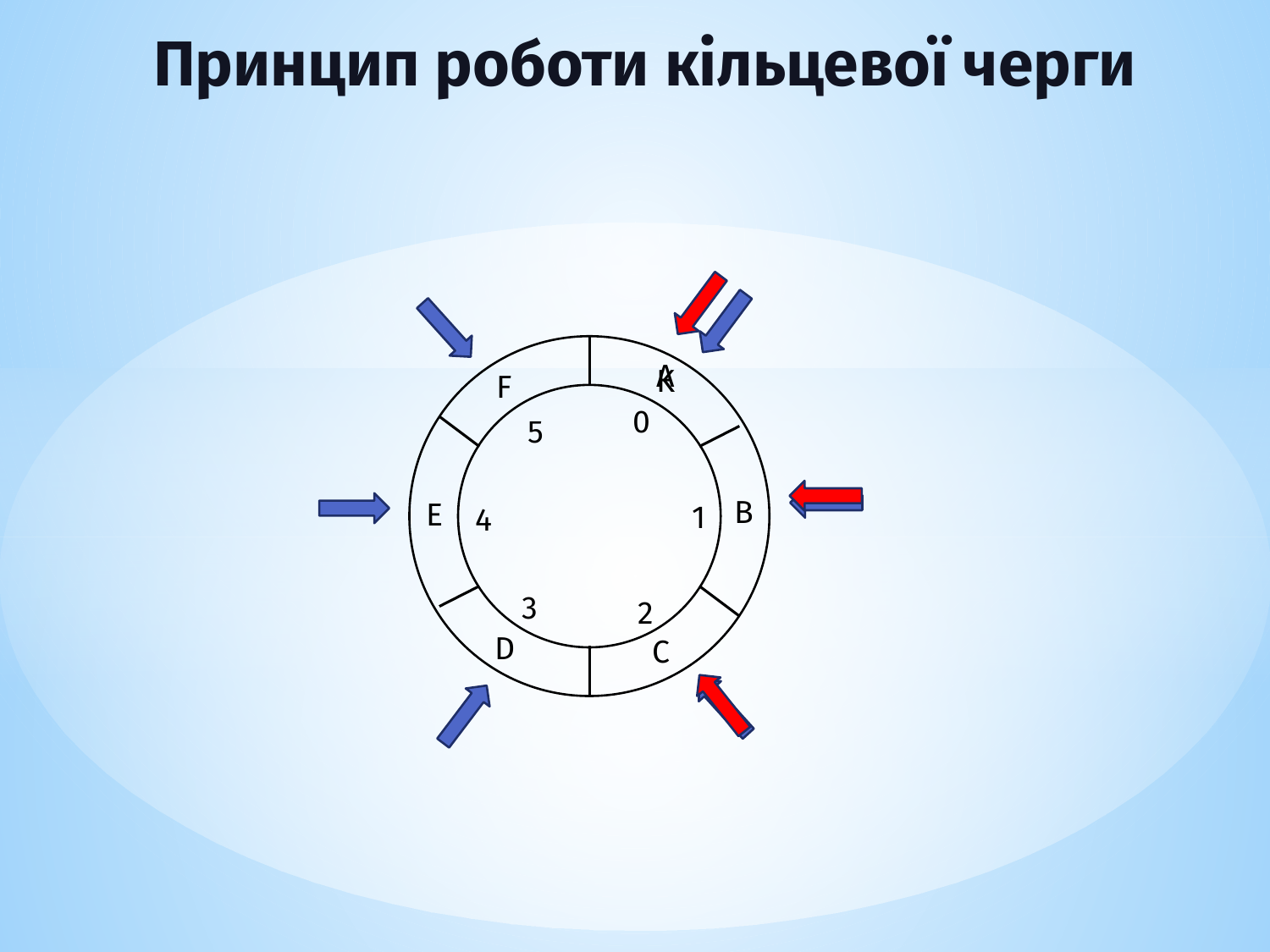

Принцип роботи кільцевої черги

A
K
F
0
5

B
E
1

4
3
2
D
C